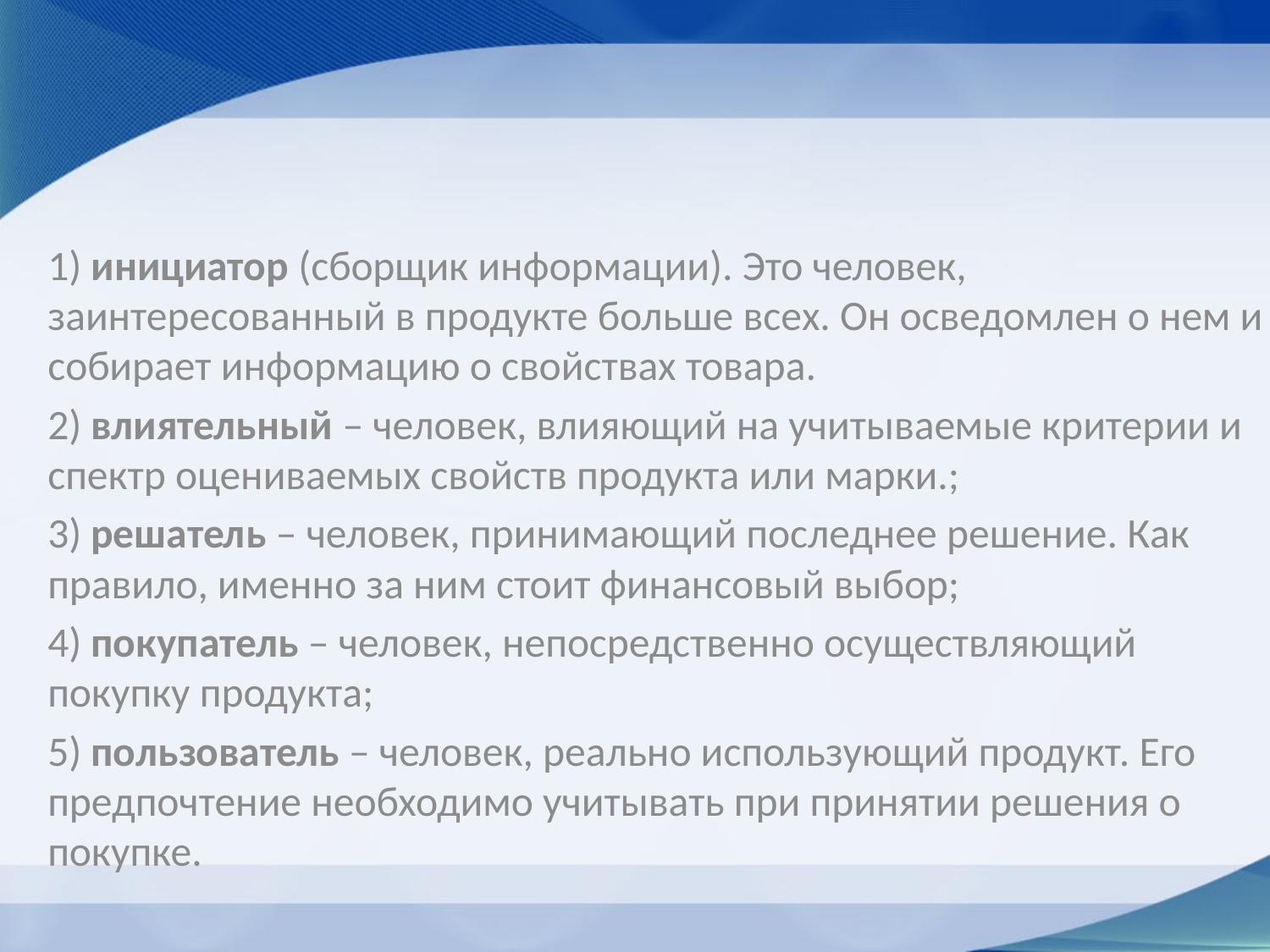

1) инициатор (сборщик информации). Это человек, заинтересованный в продукте больше всех. Он осведомлен о нем и собирает информацию о свойствах товара.
2) влиятельный – человек, влияющий на учитываемые критерии и спектр оцениваемых свойств продукта или марки.;
3) решатель – человек, принимающий последнее решение. Как правило, именно за ним стоит финансовый выбор;
4) покупатель – человек, непосредственно осуществляющий покупку продукта;
5) пользователь – человек, реально использующий продукт. Его предпочтение необходимо учитывать при принятии решения о покупке.